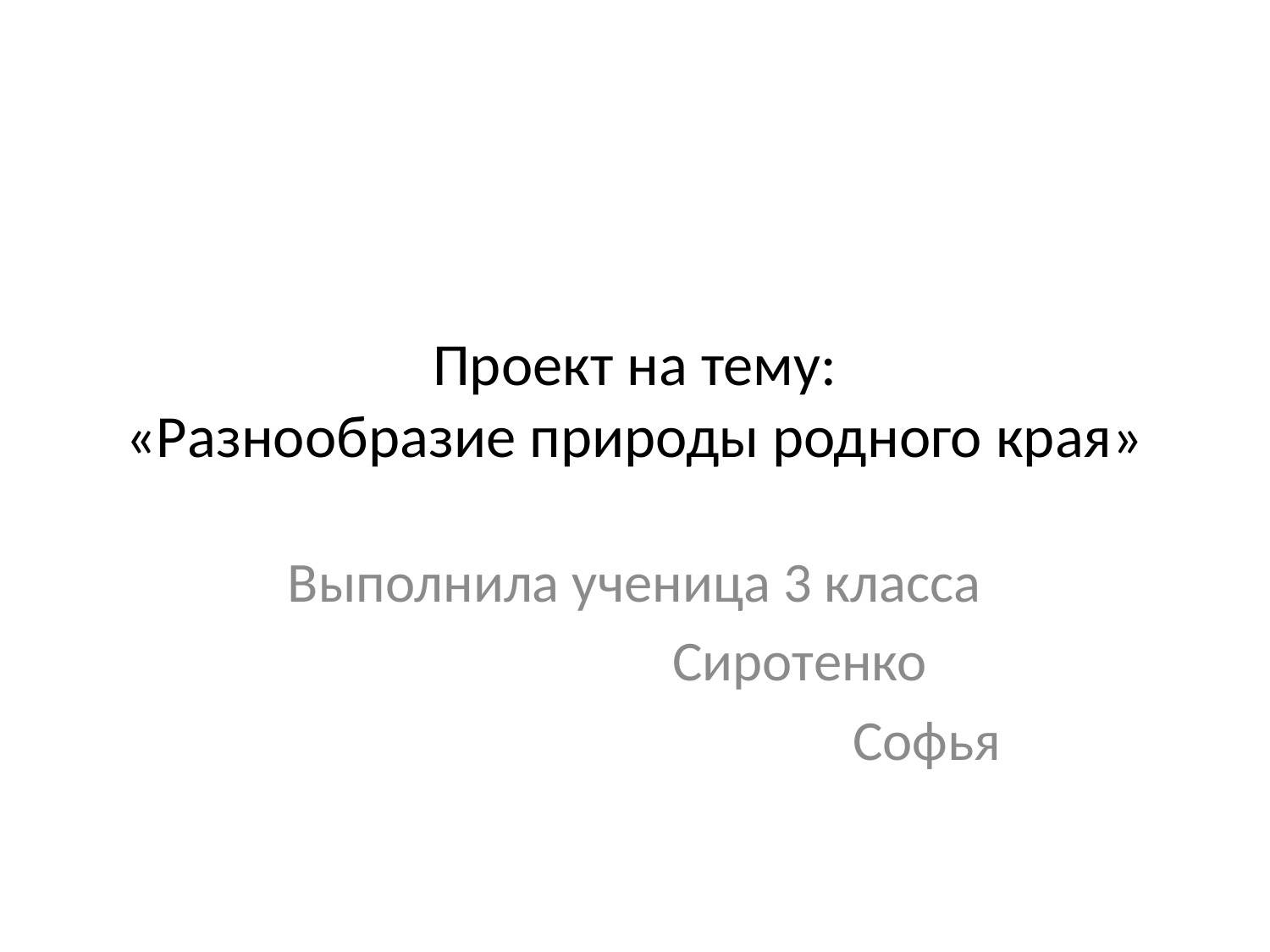

# Проект на тему: «Разнообразие природы родного края»
Выполнила ученица 3 класса
                          Сиротенко
                                              Софья